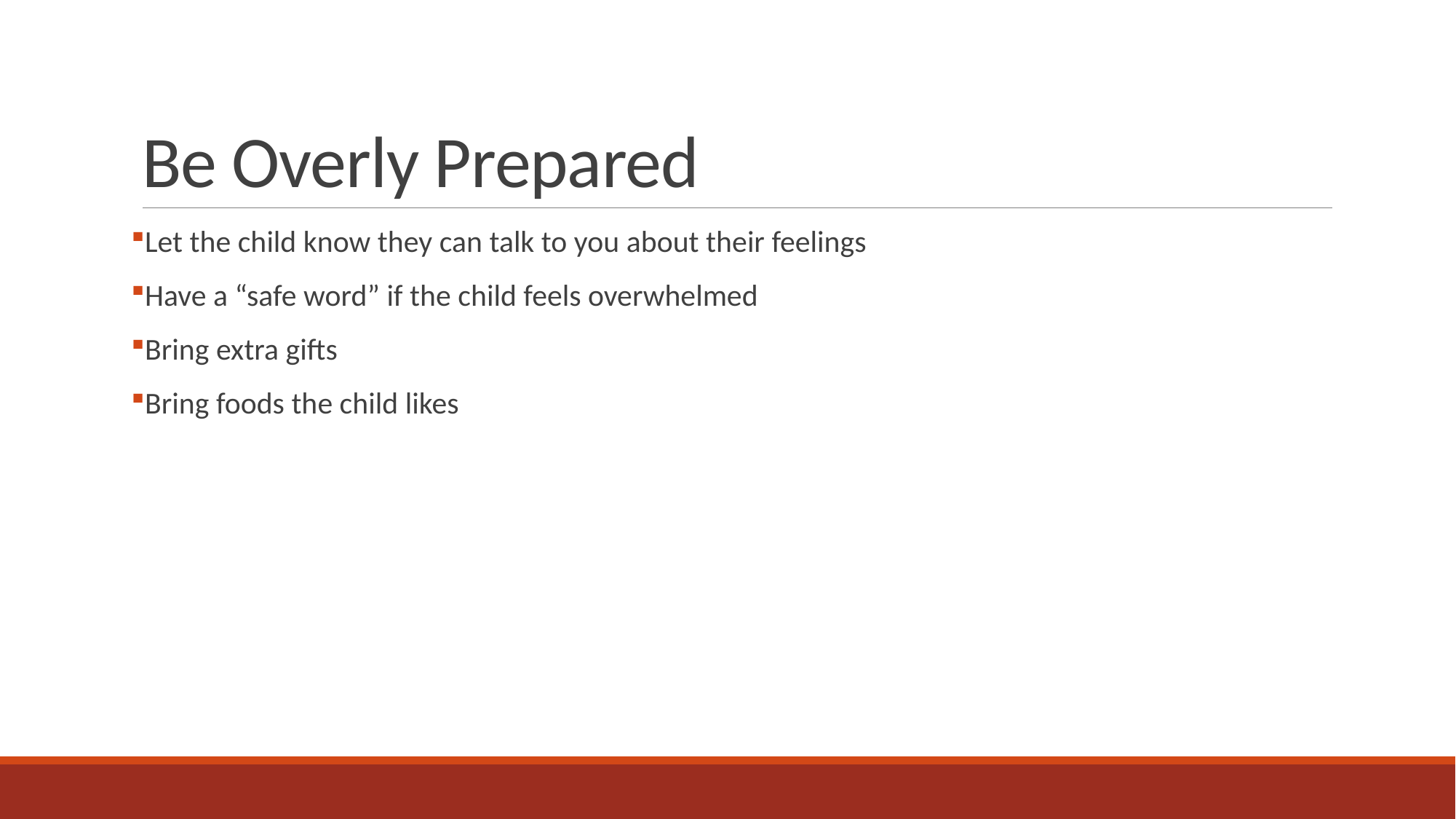

# Be Overly Prepared
Let the child know they can talk to you about their feelings
Have a “safe word” if the child feels overwhelmed
Bring extra gifts
Bring foods the child likes